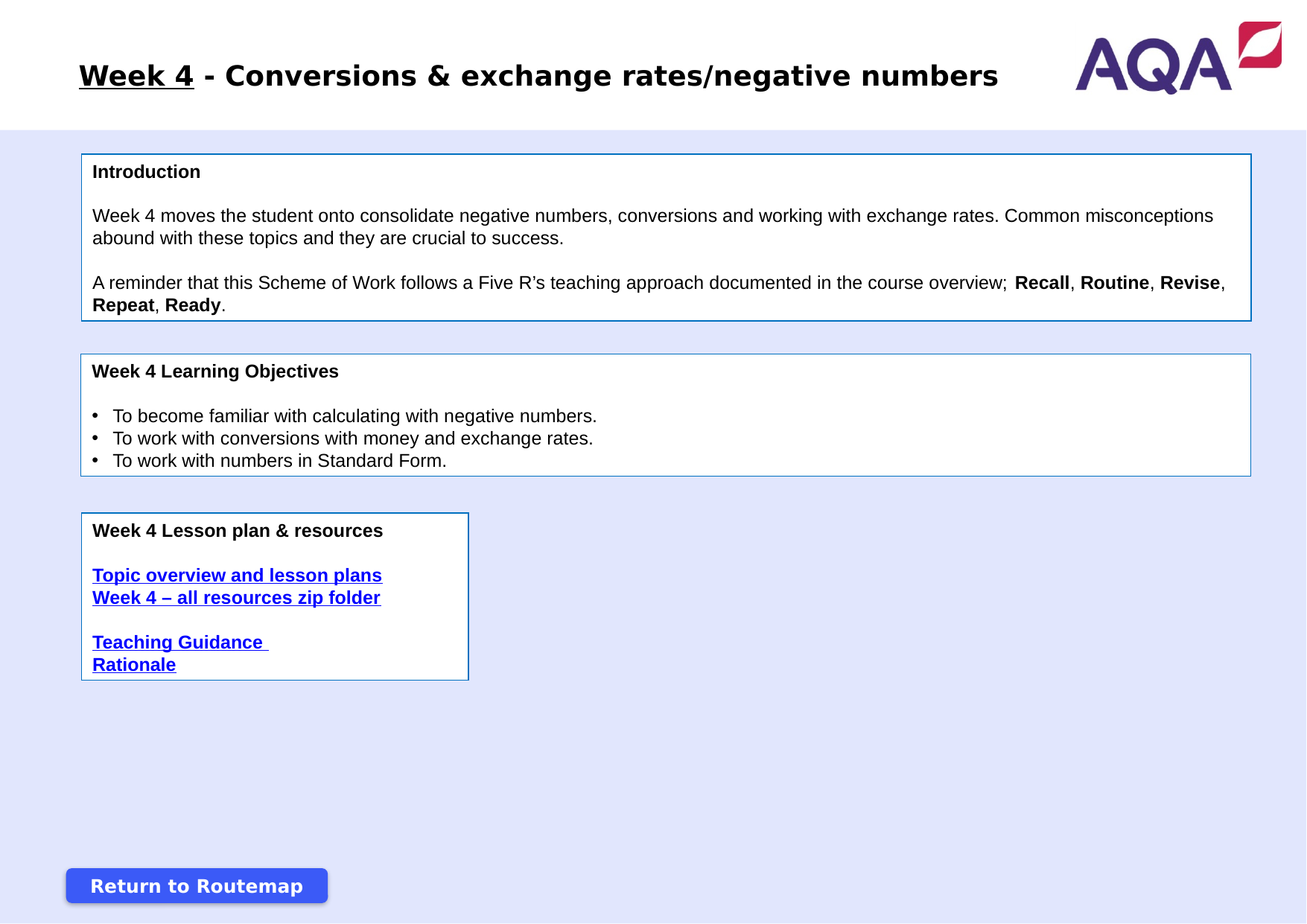

Week 4 - Conversions & exchange rates/negative numbers
Introduction

Week 4 moves the student onto consolidate negative numbers, conversions and working with exchange rates. Common misconceptions abound with these topics and they are crucial to success.

A reminder that this Scheme of Work follows a Five R’s teaching approach documented in the course overview; Recall, Routine, Revise, Repeat, Ready.
Week 4 Learning Objectives

To become familiar with calculating with negative numbers.
To work with conversions with money and exchange rates.
To work with numbers in Standard Form.
Week 4 Lesson plan & resources

Topic overview and lesson plans
Week 4 – all resources zip folder

Teaching Guidance
Rationale